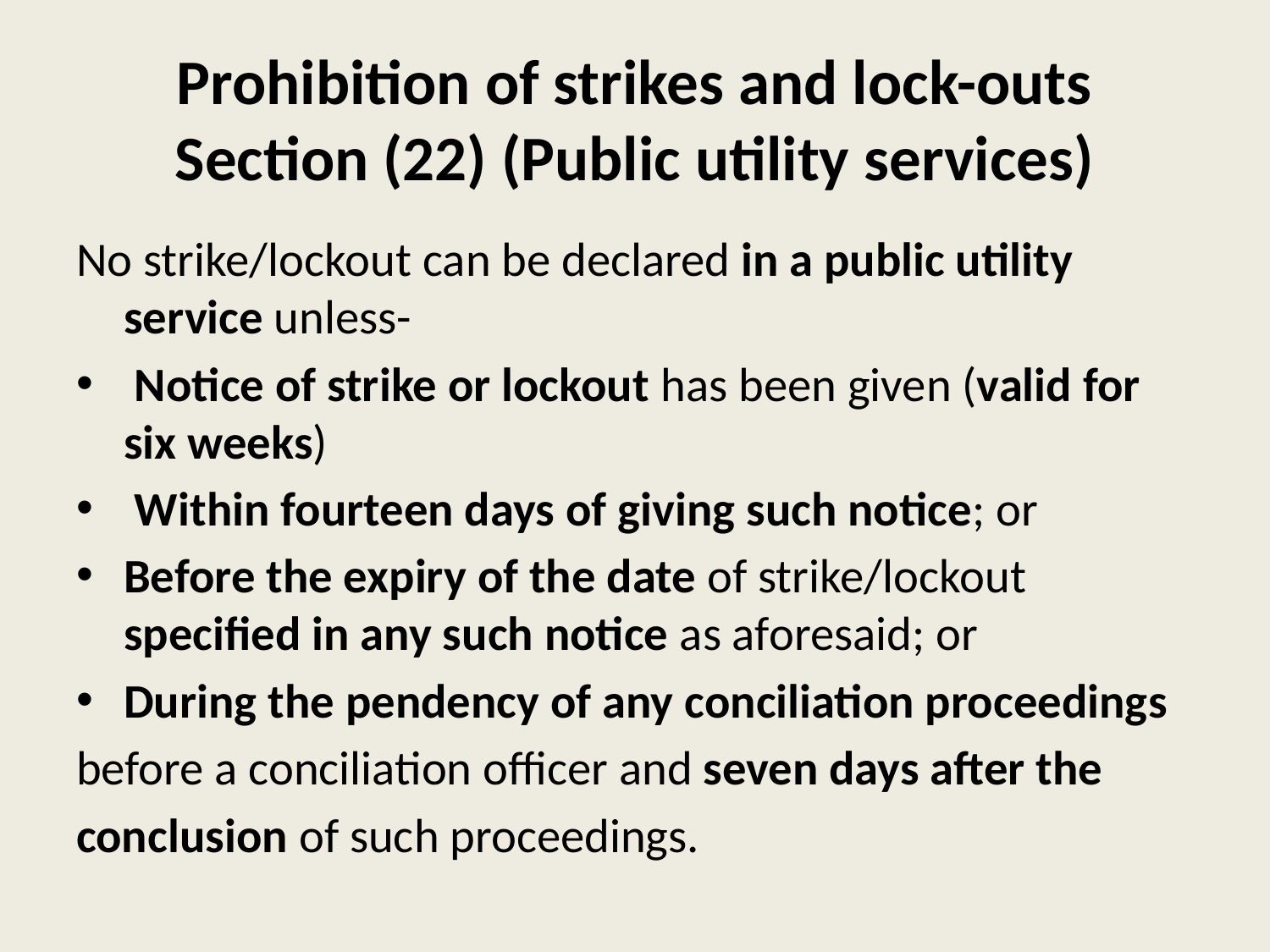

# Prohibition of strikes and lock-outs Section (22) (Public utility services)
No strike/lockout can be declared in a public utility service unless-
 Notice of strike or lockout has been given (valid for six weeks)
 Within fourteen days of giving such notice; or
Before the expiry of the date of strike/lockout specified in any such notice as aforesaid; or
During the pendency of any conciliation proceedings
before a conciliation officer and seven days after the
conclusion of such proceedings.